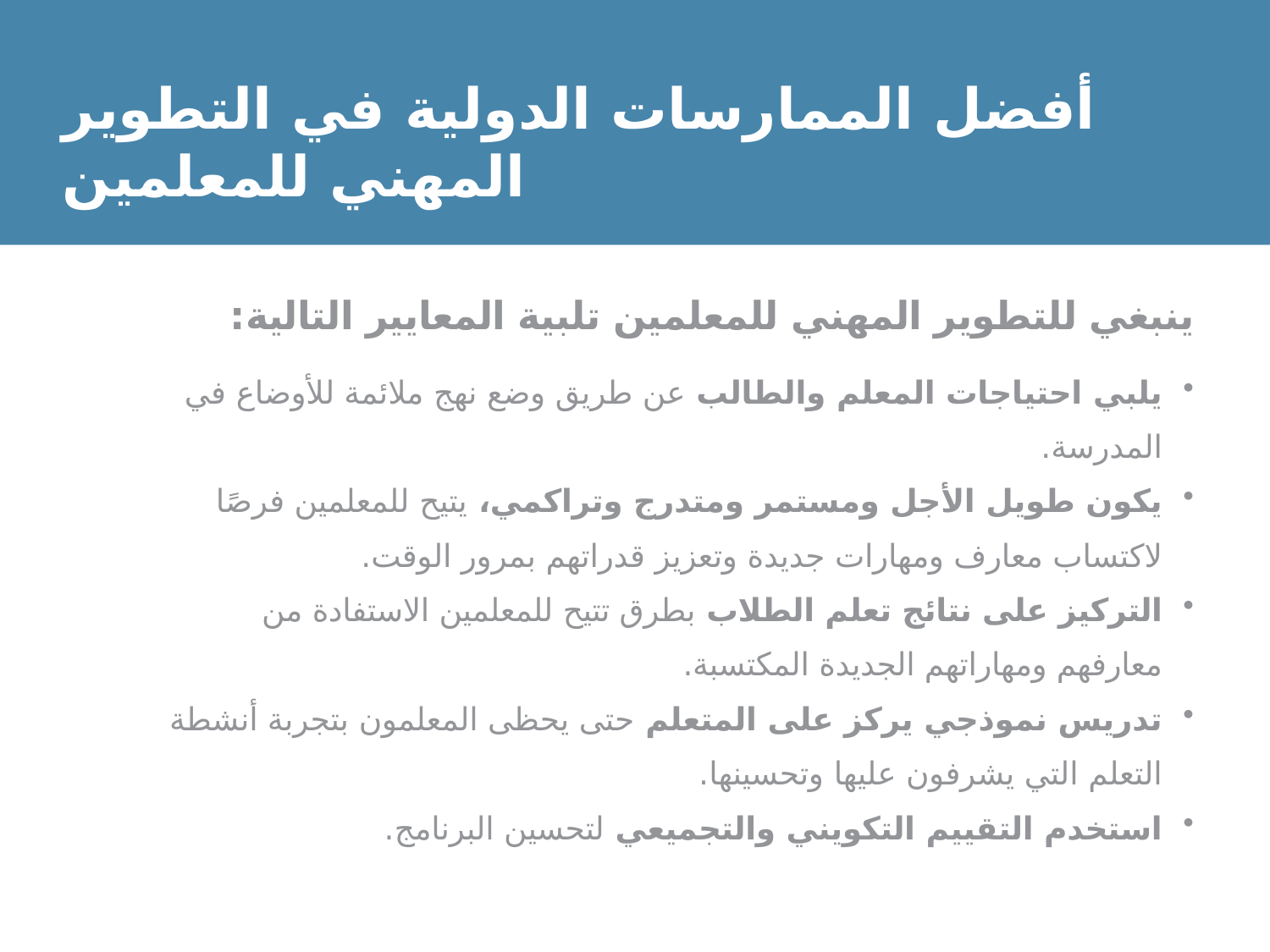

# أفضل الممارسات الدولية في التطوير المهني للمعلمين
ينبغي للتطوير المهني للمعلمين تلبية المعايير التالية:
يلبي احتياجات المعلم والطالب عن طريق وضع نهج ملائمة للأوضاع في المدرسة.
يكون طويل الأجل ومستمر ومتدرج وتراكمي، يتيح للمعلمين فرصًا لاكتساب معارف ومهارات جديدة وتعزيز قدراتهم بمرور الوقت.
التركيز على نتائج تعلم الطلاب بطرق تتيح للمعلمين الاستفادة من معارفهم ومهاراتهم الجديدة المكتسبة.
تدريس نموذجي يركز على المتعلم حتى يحظى المعلمون بتجربة أنشطة التعلم التي يشرفون عليها وتحسينها.
استخدم التقييم التكويني والتجميعي لتحسين البرنامج.